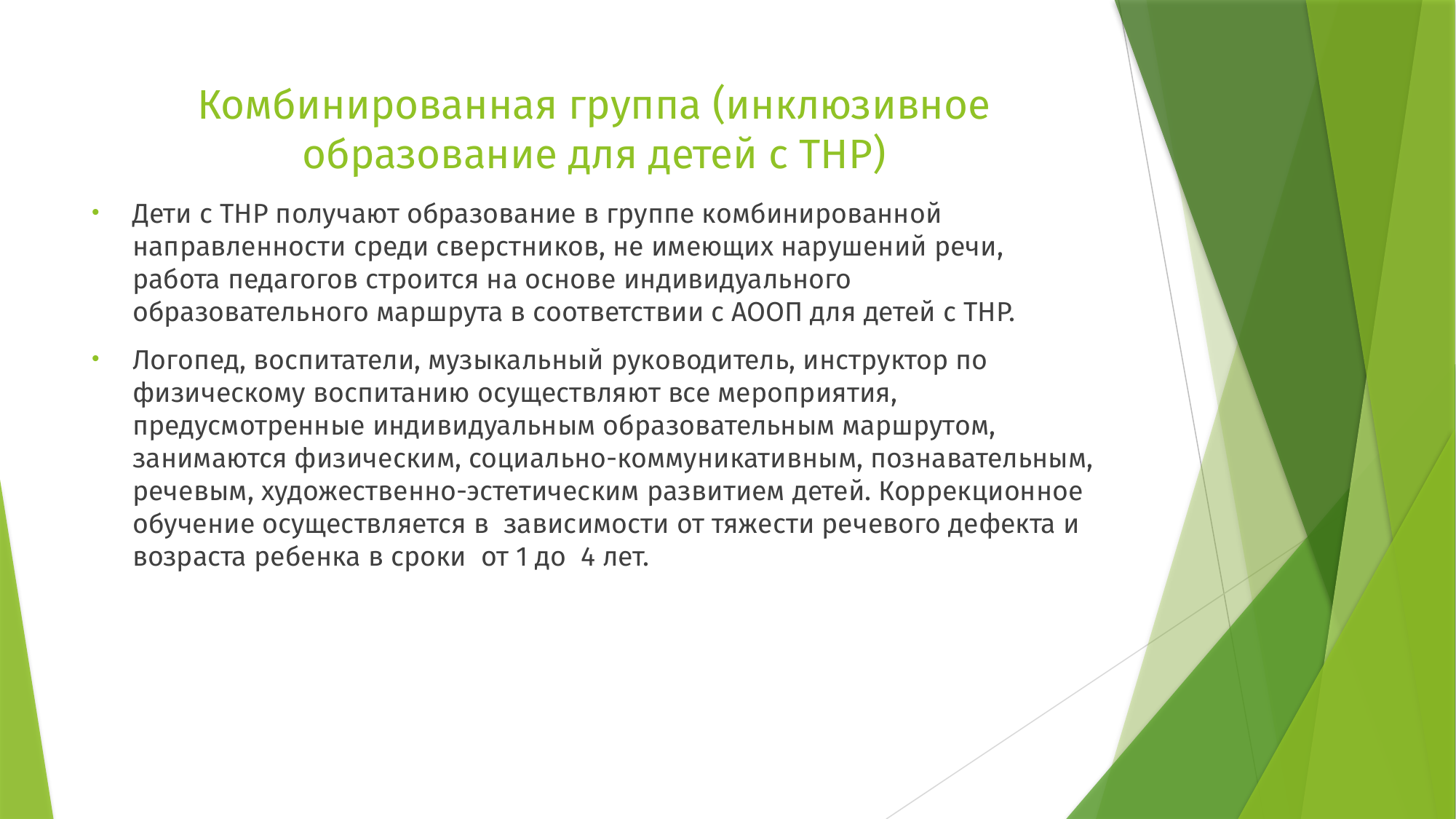

# Комбинированная группа (инклюзивное образование для детей с ТНР)
Дети с ТНР получают образование в группе комбинированной направленности среди сверстников, не имеющих нарушений речи, работа педагогов строится на основе индивидуального образовательного маршрута в соответствии с АООП для детей с ТНР.
Логопед, воспитатели, музыкальный руководитель, инструктор по физическому воспитанию осуществляют все мероприятия, предусмотренные индивидуальным образовательным маршрутом, занимаются физическим, социально-коммуникативным, познавательным, речевым, художественно-эстетическим развитием детей. Коррекционное обучение осуществляется в  зависимости от тяжести речевого дефекта и возраста ребенка в сроки  от 1 до  4 лет.